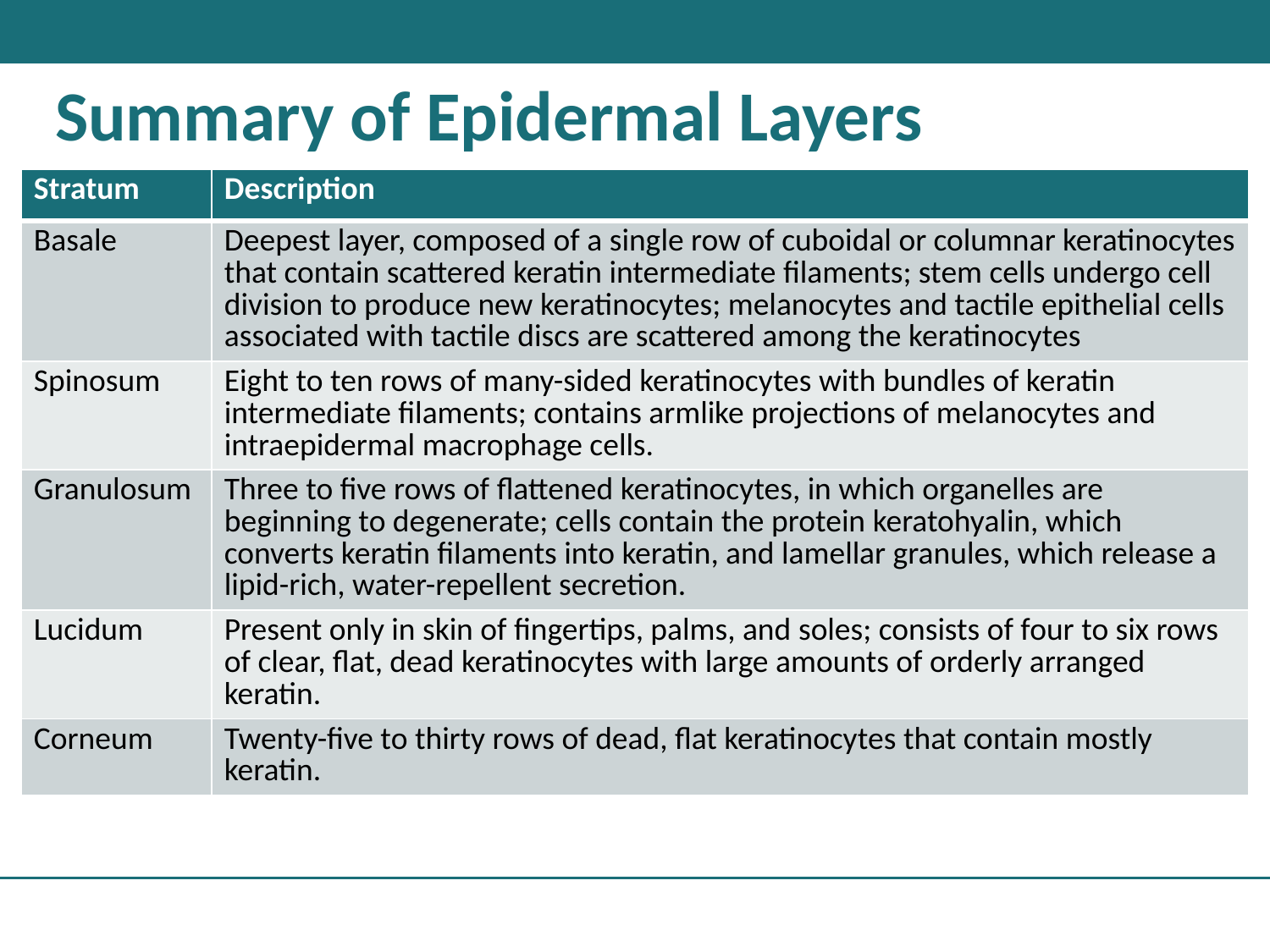

# Summary of Epidermal Layers
| Stratum | Description |
| --- | --- |
| Basale | Deepest layer, composed of a single row of cuboidal or columnar keratinocytes that contain scattered keratin intermediate filaments; stem cells undergo cell division to produce new keratinocytes; melanocytes and tactile epithelial cells associated with tactile discs are scattered among the keratinocytes |
| Spinosum | Eight to ten rows of many-sided keratinocytes with bundles of keratin intermediate filaments; contains armlike projections of melanocytes and intraepidermal macrophage cells. |
| Granulosum | Three to five rows of flattened keratinocytes, in which organelles are beginning to degenerate; cells contain the protein keratohyalin, which converts keratin filaments into keratin, and lamellar granules, which release a lipid-rich, water-repellent secretion. |
| Lucidum | Present only in skin of fingertips, palms, and soles; consists of four to six rows of clear, flat, dead keratinocytes with large amounts of orderly arranged keratin. |
| Corneum | Twenty-five to thirty rows of dead, flat keratinocytes that contain mostly keratin. |